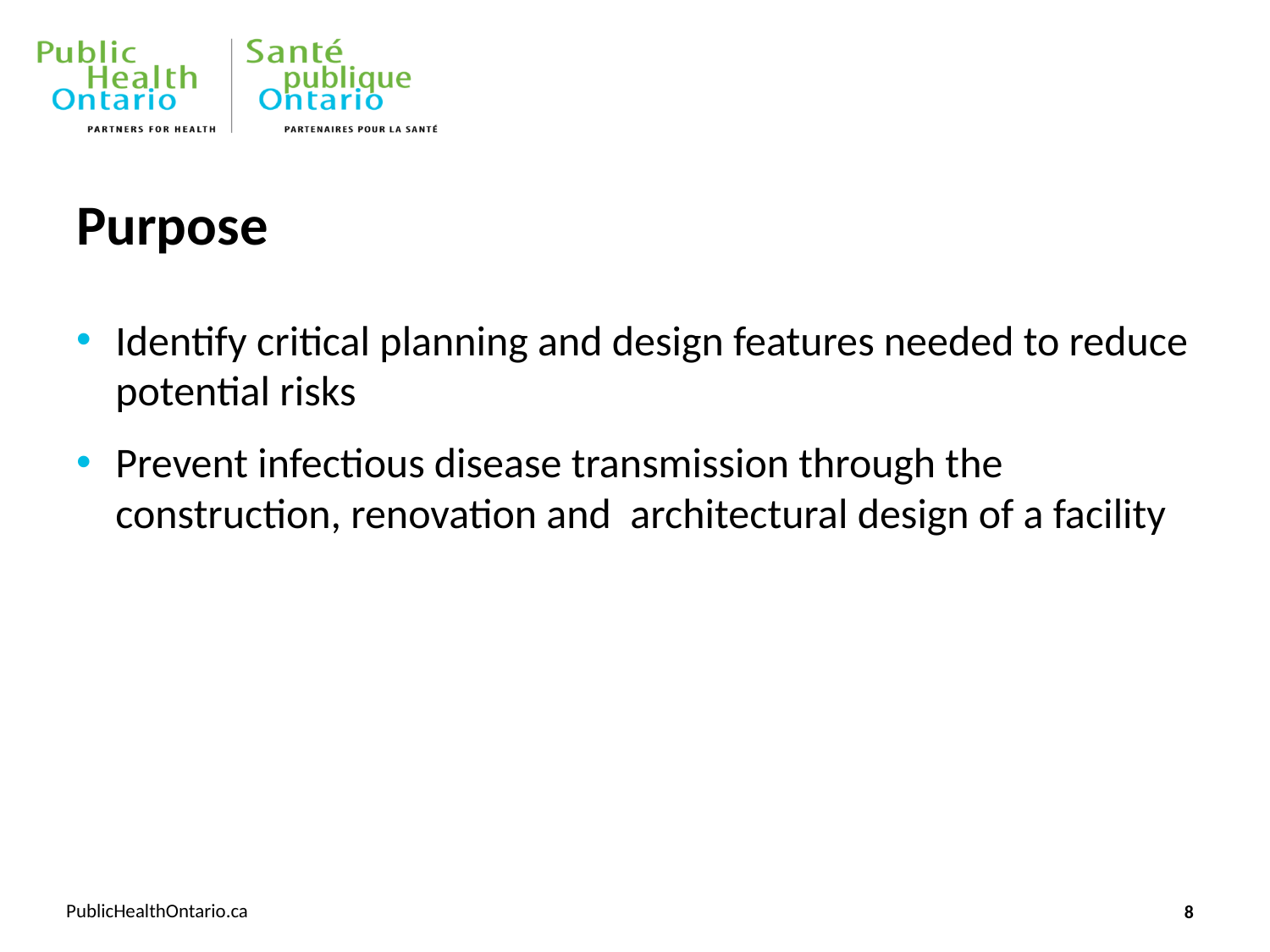

# Purpose
Identify critical planning and design features needed to reduce potential risks
Prevent infectious disease transmission through the construction, renovation and  architectural design of a facility

8